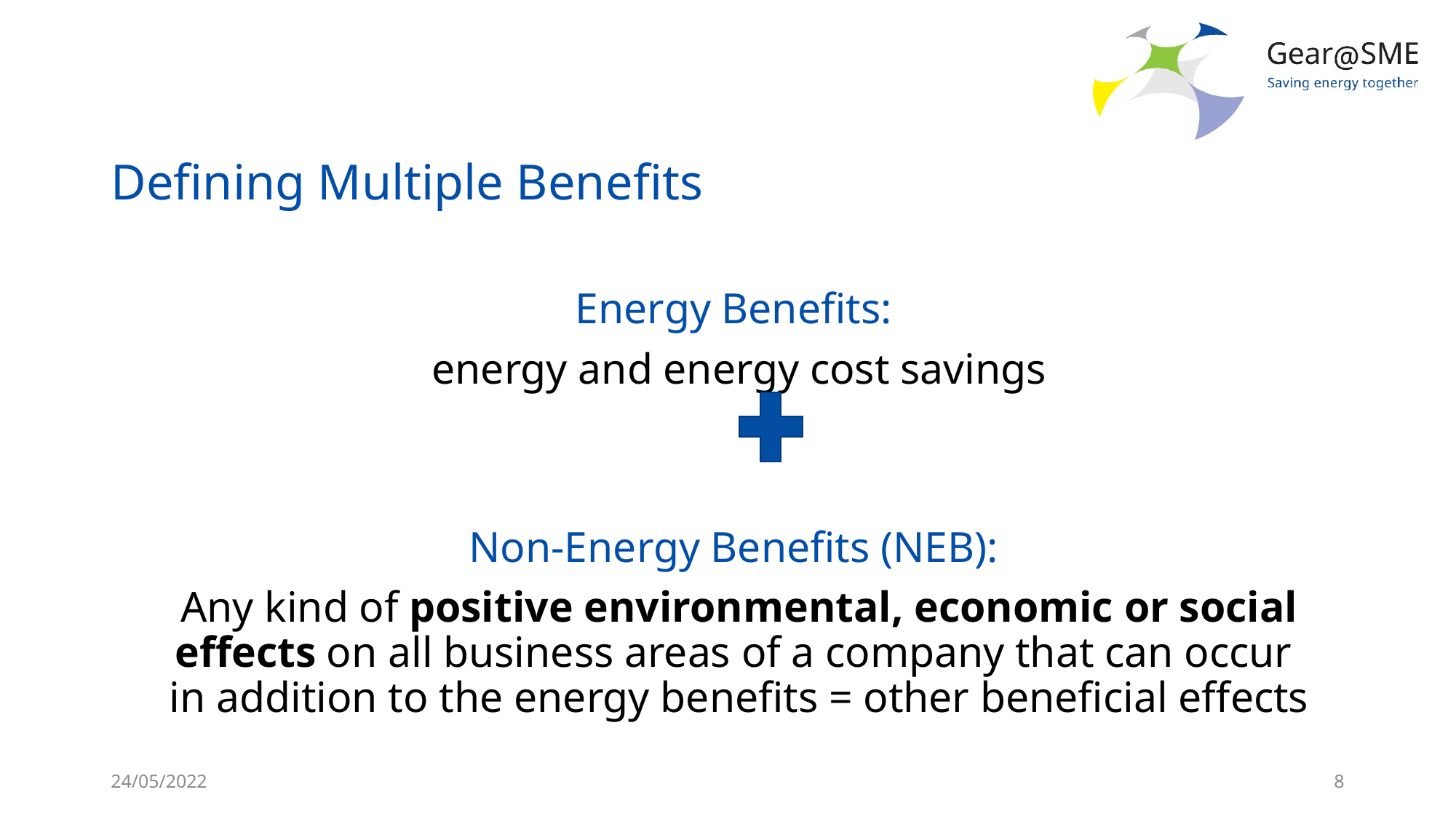

# Defining Multiple Benefits

Energy Benefits:
energy and energy cost savings

Non-Energy Benefits (NEB):
Any kind of positive environmental, economic or social effects on all business areas of a company that can occur
in addition to the energy benefits = other beneficial effects

24/05/2022
8